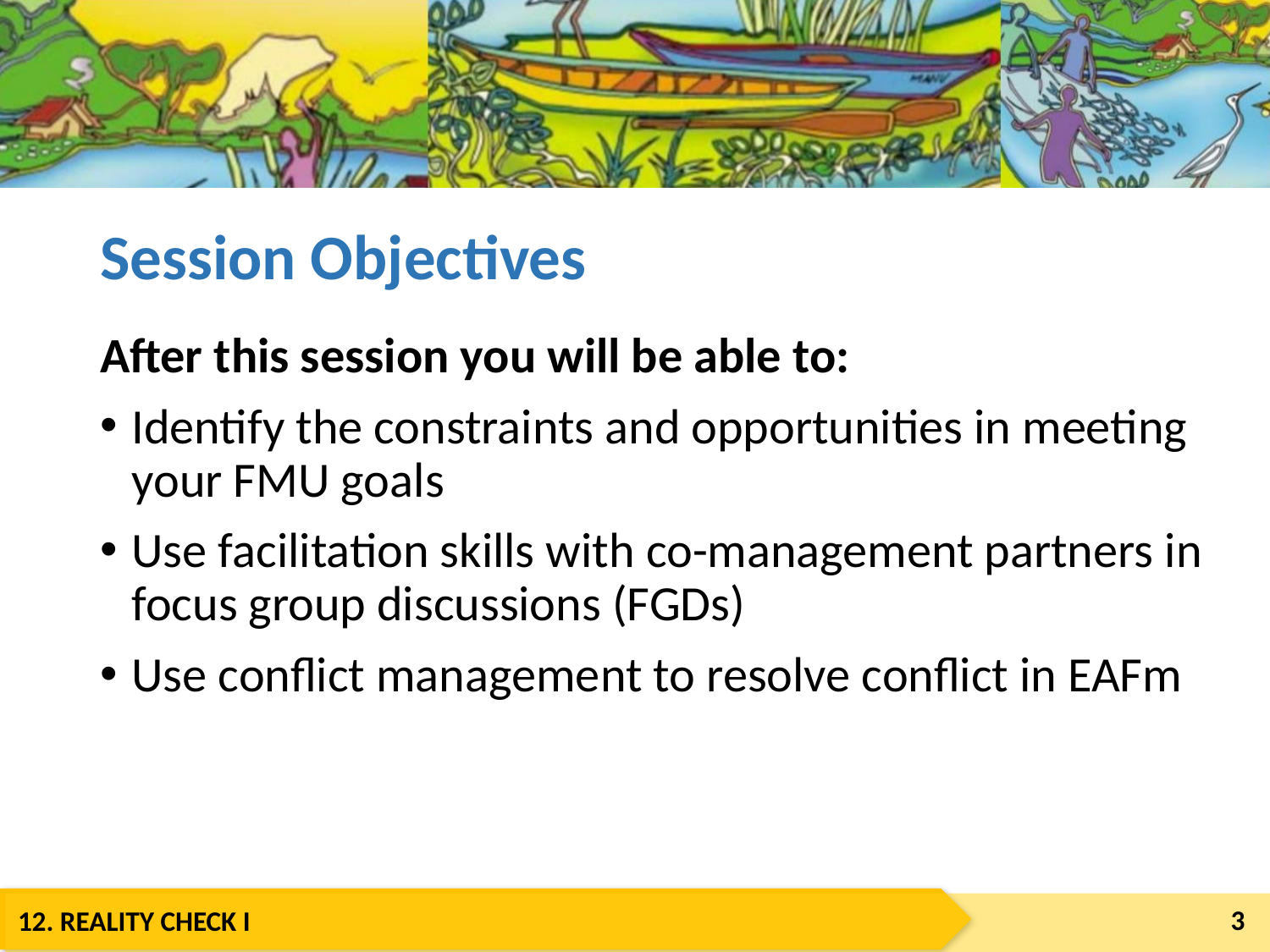

# Session Objectives

After this session you will be able to:
Identify the constraints and opportunities in meeting your FMU goals
Use facilitation skills with co-management partners in focus group discussions (FGDs)
Use conflict management to resolve conflict in EAFm
3